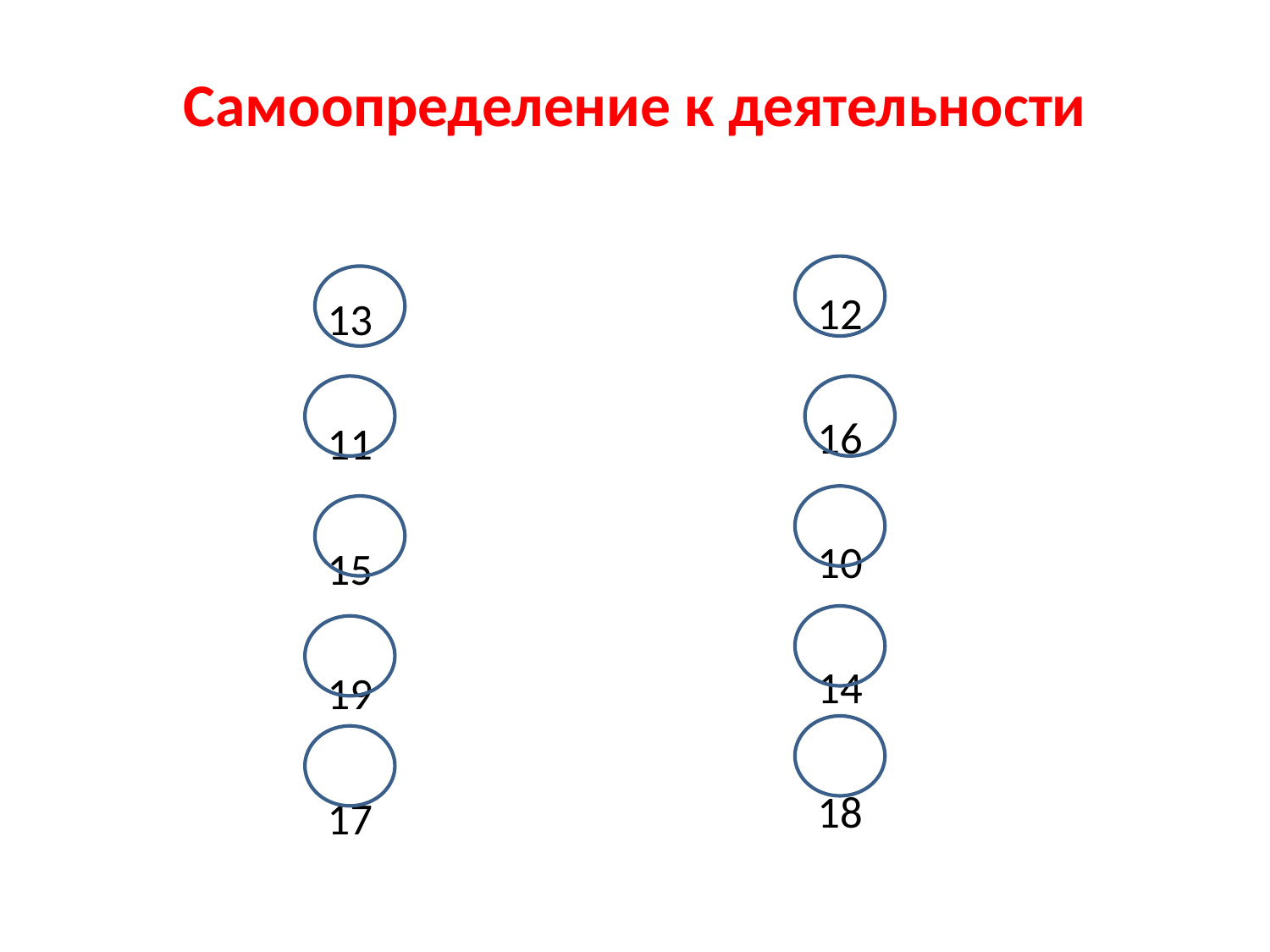

# Самоопределение к деятельности

12

16

10

14

18

13

11

15

19

17